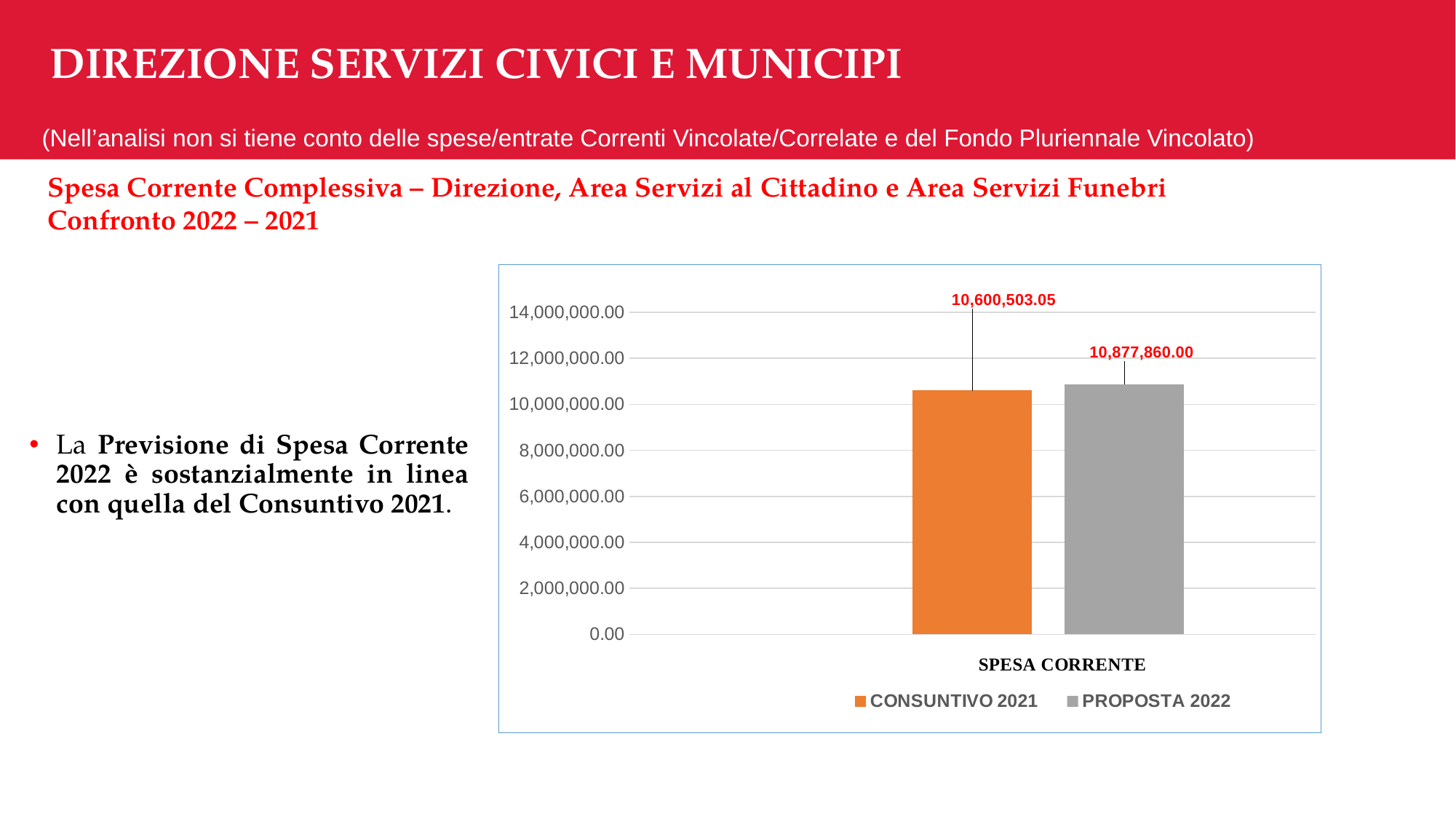

# DIREZIONE SERVIZI CIVICI E MUNICIPI

(Nell’analisi non si tiene conto delle spese/entrate Correnti Vincolate/Correlate e del Fondo Pluriennale Vincolato)

Spesa Corrente Complessiva – Direzione, Area Servizi al Cittadino e Area Servizi Funebri
Confronto 2022 – 2021

### Chart

| Category |
|---|

### Chart

| Category | PREVISIONE 2021 | CONSUNTIVO 2021 | PROPOSTA 2022 |
|---|---|---|---|
| SPESA CORRENTE | 14732790.0 | 10600503.049999999 | 10877860.0 |
La Previsione di Spesa Corrente 2022 è sostanzialmente in linea con quella del Consuntivo 2021.
3